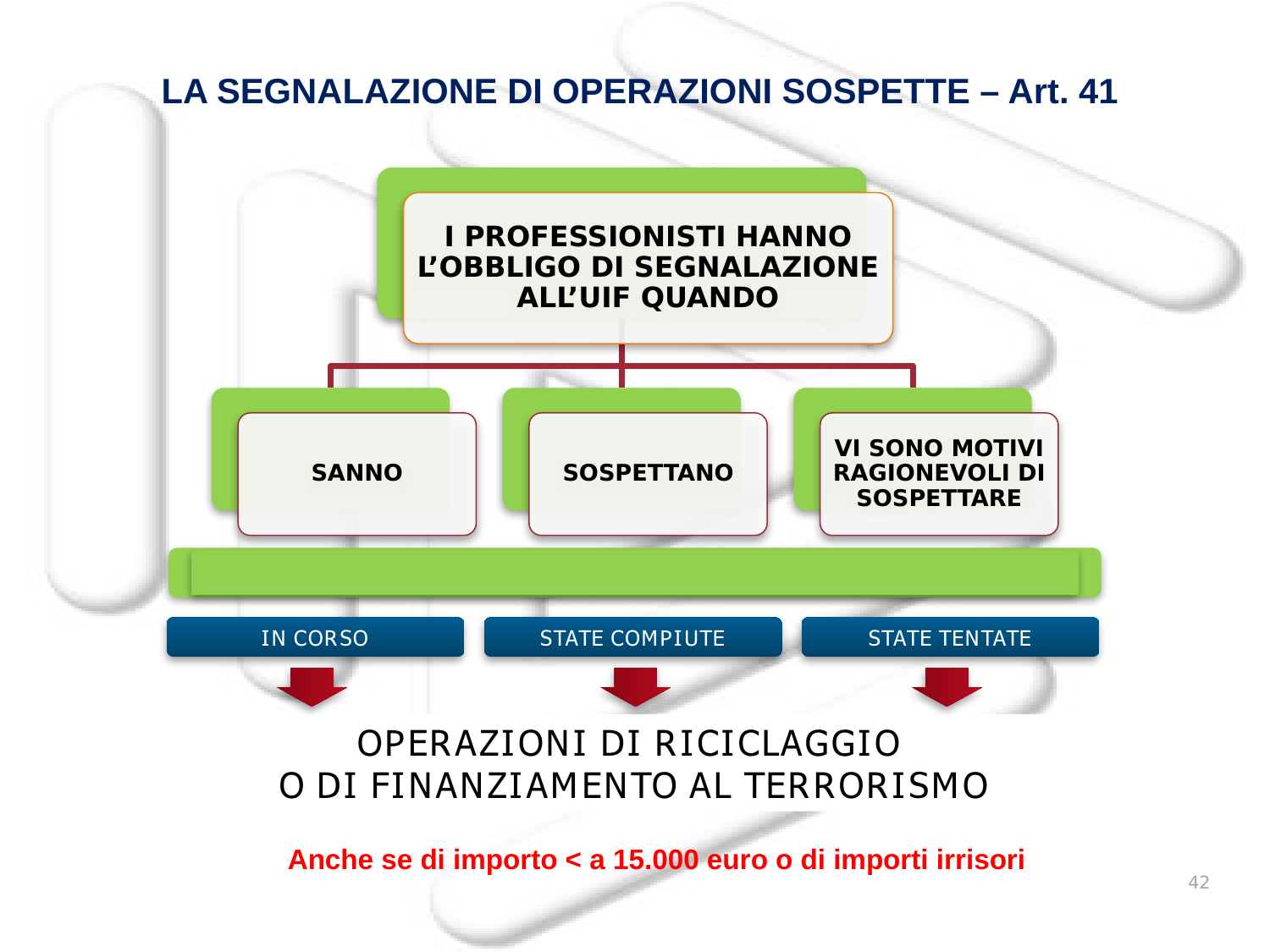

LA SEGNALAZIONE DI OPERAZIONI SOSPETTE – Art. 41
I PROFESSIONISTI HANNO L’OBBLIGO DI SEGNALAZIONE ALL’UIF QUANDO
SANNO
SOSPETTANO
VI SONO MOTIVI RAGIONEVOLI DI SOSPETTARE
CHE SIANO

IN CORSO
STATE COMPIUTE
STATE TENTATE

OPERAZIONI DI RICICLAGGIO
O DI FINANZIAMENTO AL TERRORISMO
Anche se di importo < a 15.000 euro o di importi irrisori
42